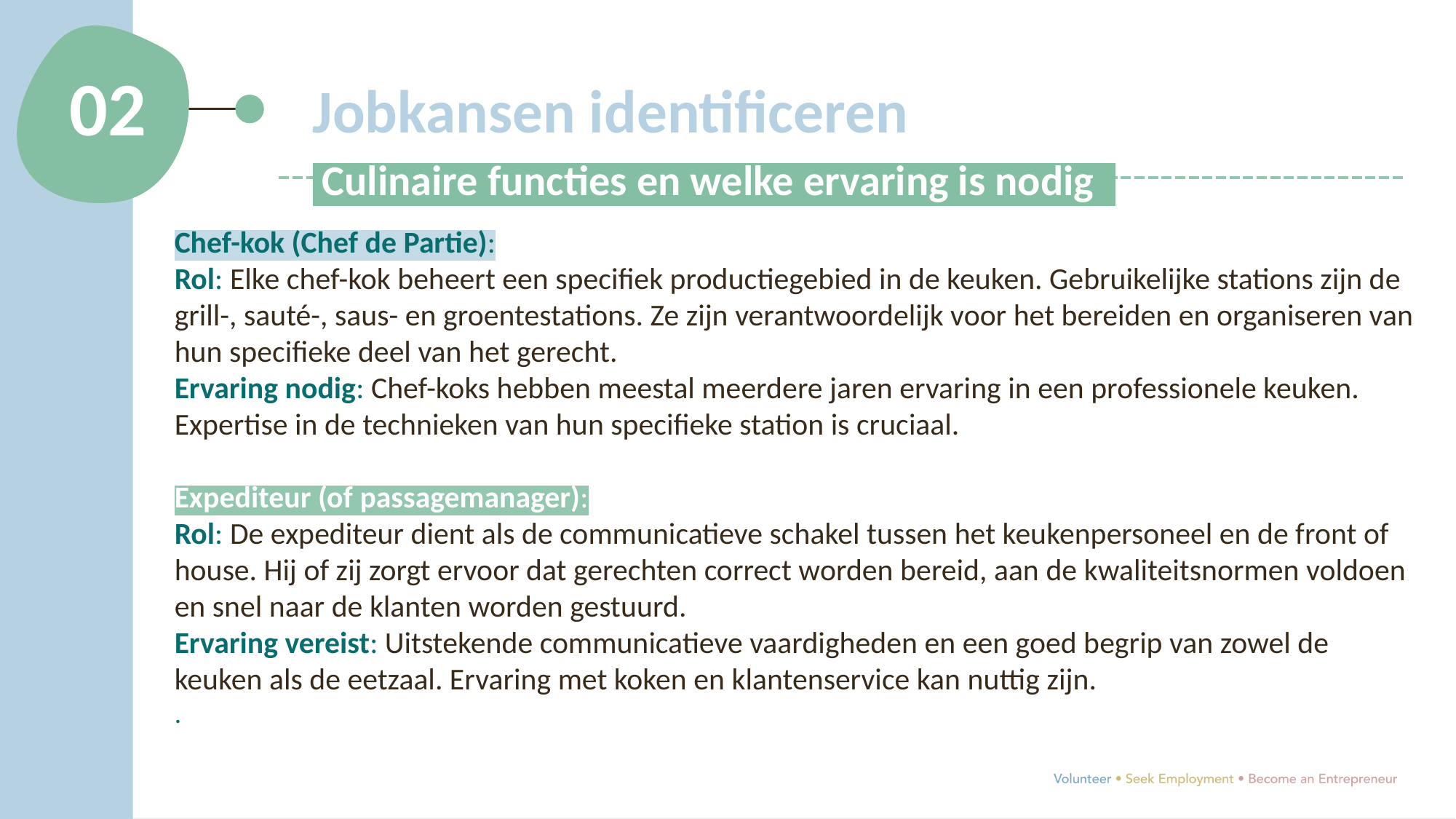

02
Jobkansen identificeren

 Culinaire functies en welke ervaring is nodig:
Chef-kok (Chef de Partie):
Rol: Elke chef-kok beheert een specifiek productiegebied in de keuken. Gebruikelijke stations zijn de grill-, sauté-, saus- en groentestations. Ze zijn verantwoordelijk voor het bereiden en organiseren van hun specifieke deel van het gerecht.
Ervaring nodig: Chef-koks hebben meestal meerdere jaren ervaring in een professionele keuken. Expertise in de technieken van hun specifieke station is cruciaal.

Expediteur (of passagemanager):
Rol: De expediteur dient als de communicatieve schakel tussen het keukenpersoneel en de front of house. Hij of zij zorgt ervoor dat gerechten correct worden bereid, aan de kwaliteitsnormen voldoen en snel naar de klanten worden gestuurd.
Ervaring vereist: Uitstekende communicatieve vaardigheden en een goed begrip van zowel de keuken als de eetzaal. Ervaring met koken en klantenservice kan nuttig zijn.
.